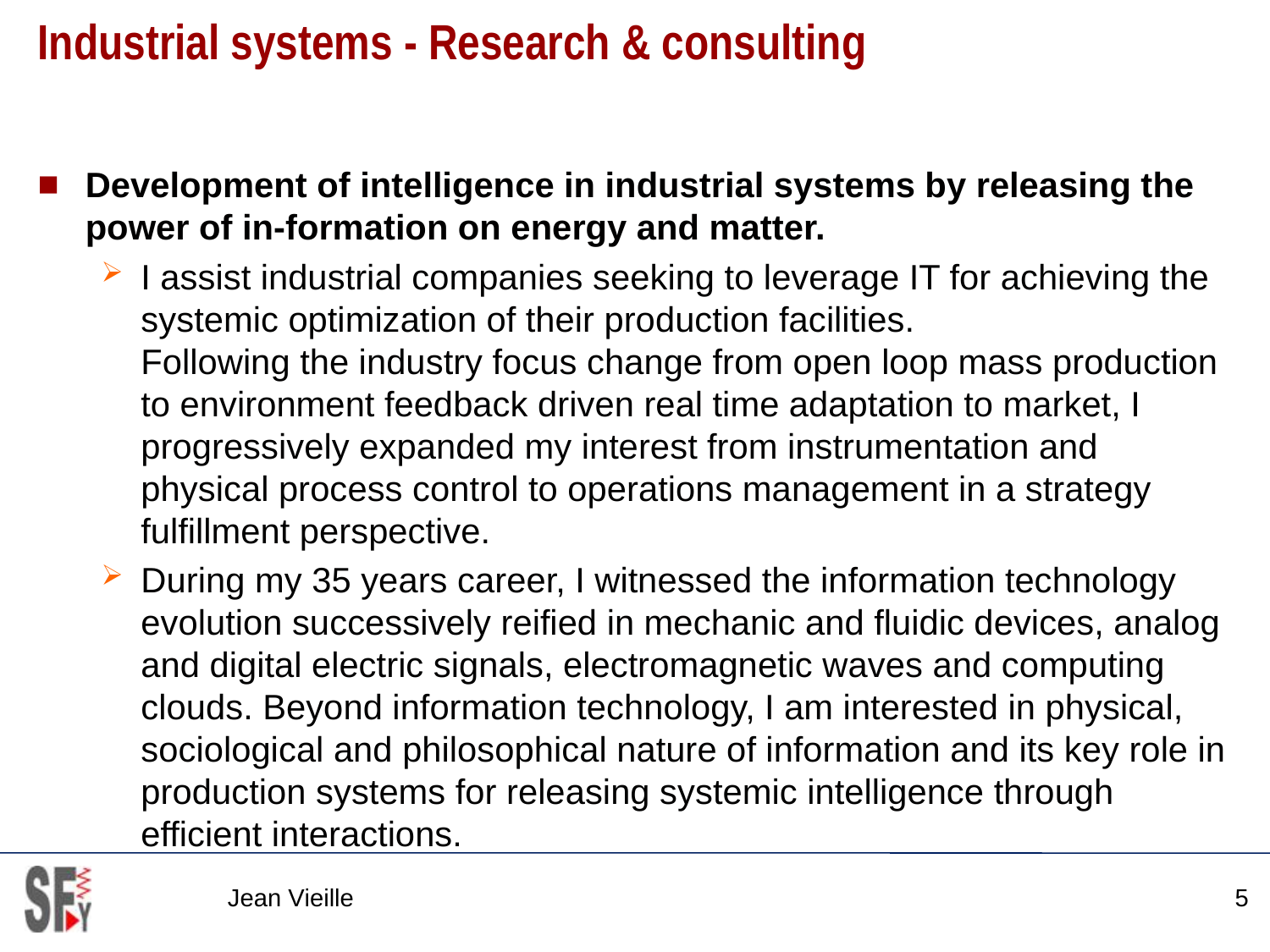

# Industrial systems - Research & consulting
Development of intelligence in industrial systems by releasing the power of in-formation on energy and matter.
I assist industrial companies seeking to leverage IT for achieving the systemic optimization of their production facilities.
Following the industry focus change from open loop mass production to environment feedback driven real time adaptation to market, I progressively expanded my interest from instrumentation and physical process control to operations management in a strategy fulfillment perspective.
During my 35 years career, I witnessed the information technology evolution successively reified in mechanic and fluidic devices, analog and digital electric signals, electromagnetic waves and computing clouds. Beyond information technology, I am interested in physical, sociological and philosophical nature of information and its key role in production systems for releasing systemic intelligence through efficient interactions.

Jean Vieille
5